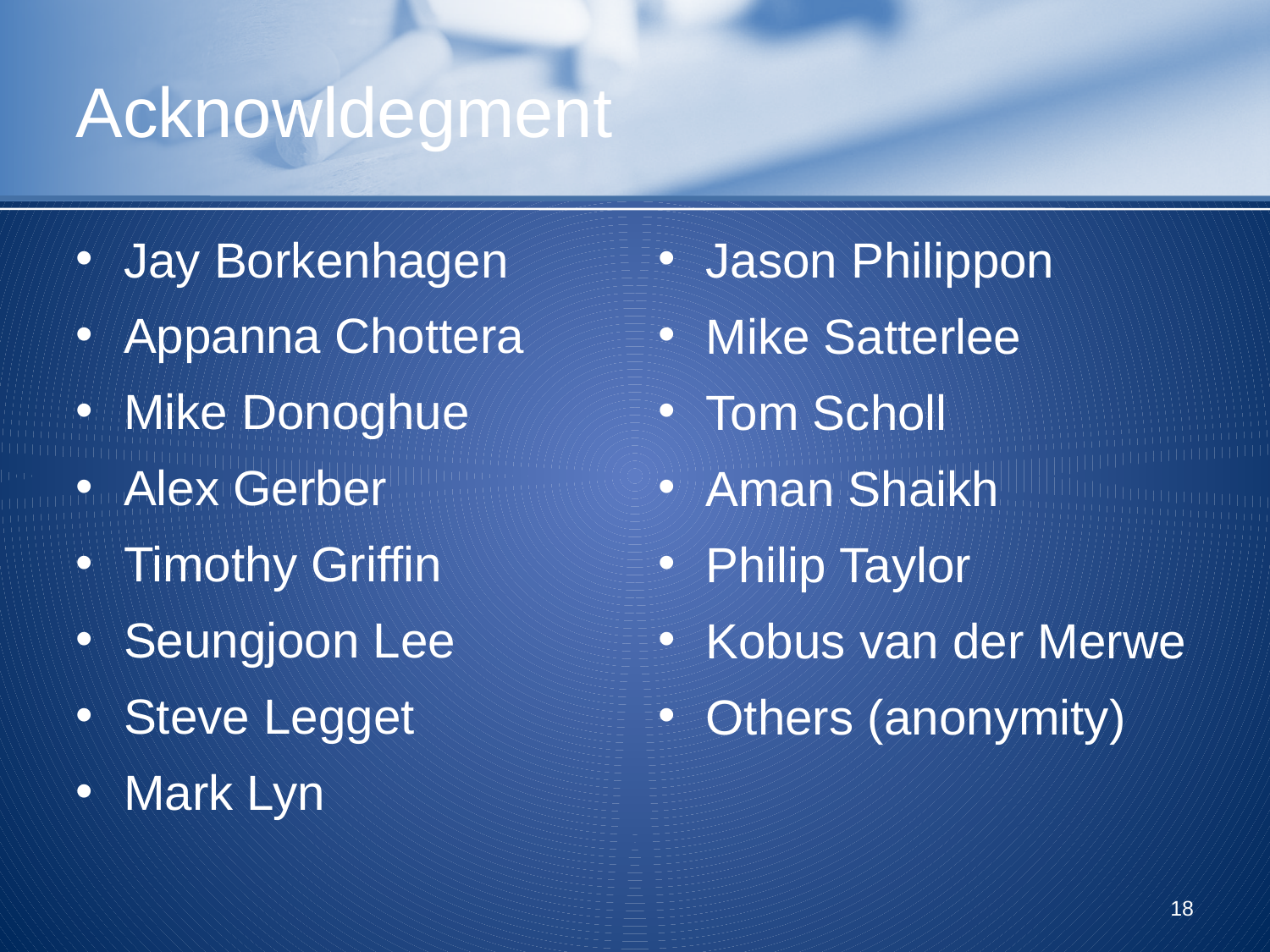

# Acknowldegment
Jay Borkenhagen
Appanna Chottera
Mike Donoghue
Alex Gerber
Timothy Griffin
Seungjoon Lee
Steve Legget
Mark Lyn
Jason Philippon
Mike Satterlee
Tom Scholl
Aman Shaikh
Philip Taylor
Kobus van der Merwe
Others (anonymity)
18